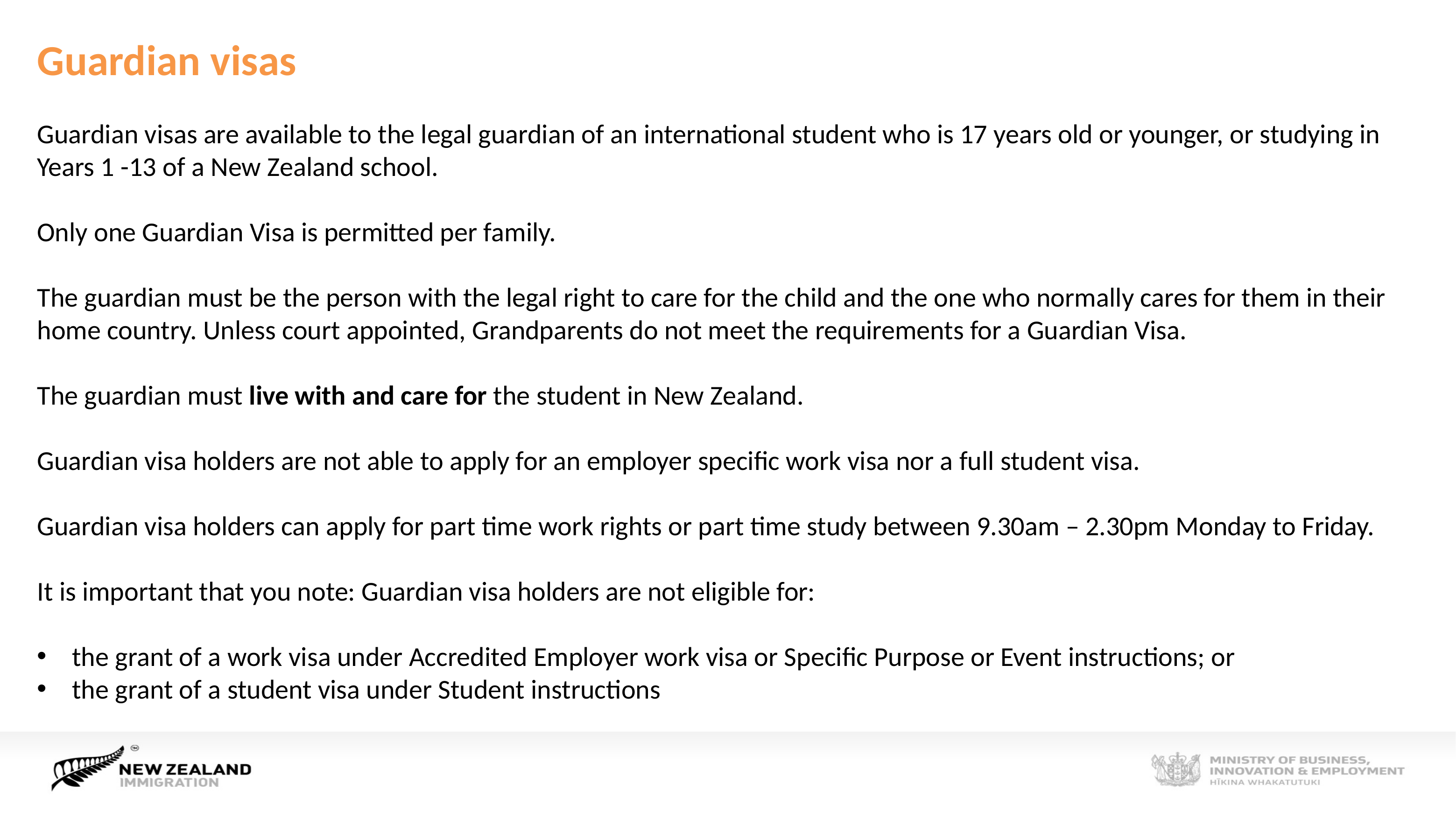

Guardian visas

Guardian visas are available to the legal guardian of an international student who is 17 years old or younger, or studying in Years 1 -13 of a New Zealand school.

Only one Guardian Visa is permitted per family.

The guardian must be the person with the legal right to care for the child and the one who normally cares for them in their home country. Unless court appointed, Grandparents do not meet the requirements for a Guardian Visa.

The guardian must live with and care for the student in New Zealand.

Guardian visa holders are not able to apply for an employer specific work visa nor a full student visa.

Guardian visa holders can apply for part time work rights or part time study between 9.30am – 2.30pm Monday to Friday.

It is important that you note: Guardian visa holders are not eligible for:

the grant of a work visa under Accredited Employer work visa or Specific Purpose or Event instructions; or
the grant of a student visa under Student instructions